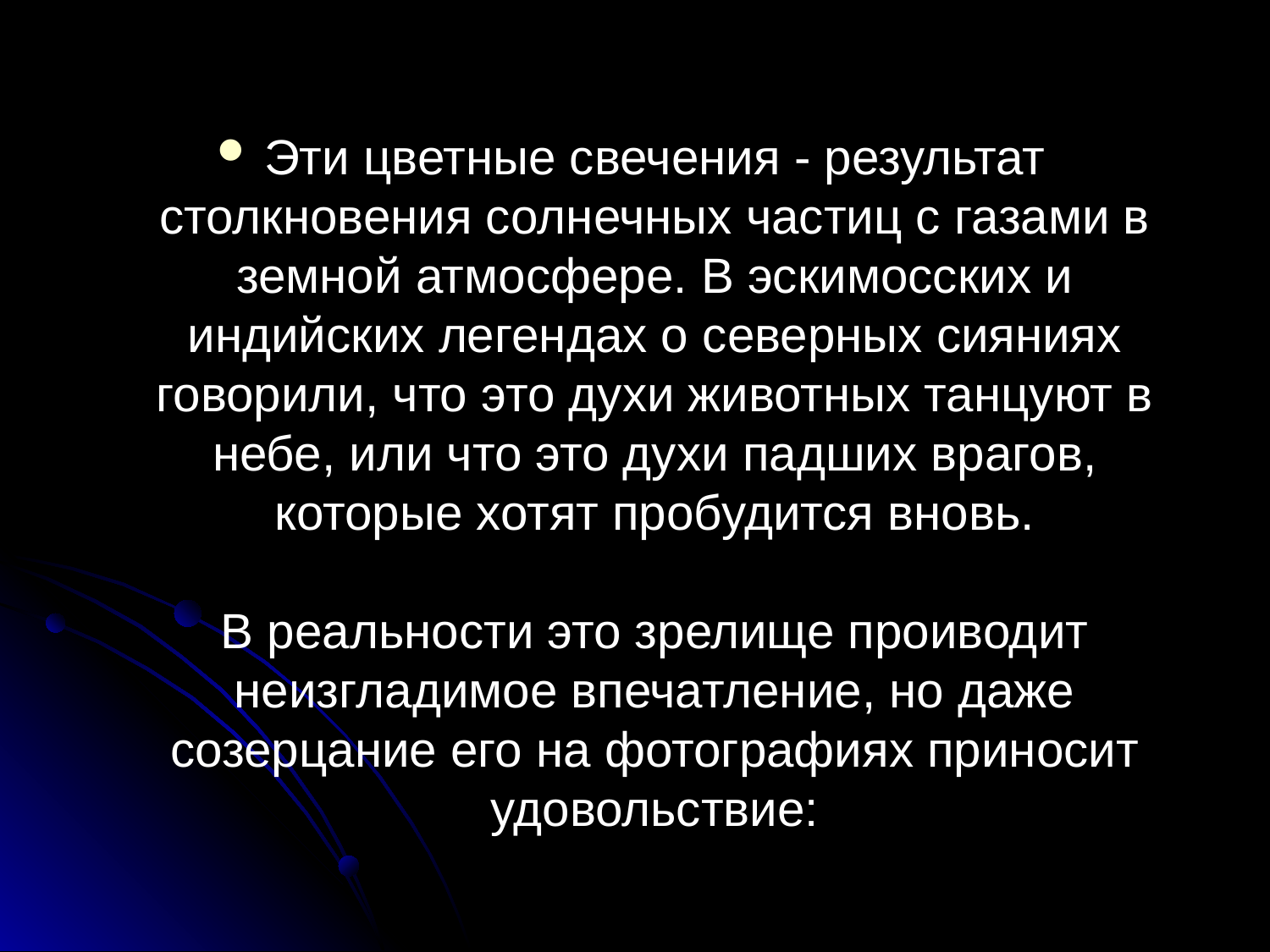

#
Эти цветные свечения - результат столкновения солнечных частиц с газами в земной атмосфере. В эскимосских и индийских легендах о северных сияниях говорили, что это духи животных танцуют в небе, или что это духи падших врагов, которые хотят пробудится вновь.
В реальности это зрелище проиводит неизгладимое впечатление, но даже созерцание его на фотографиях приносит удовольствие: